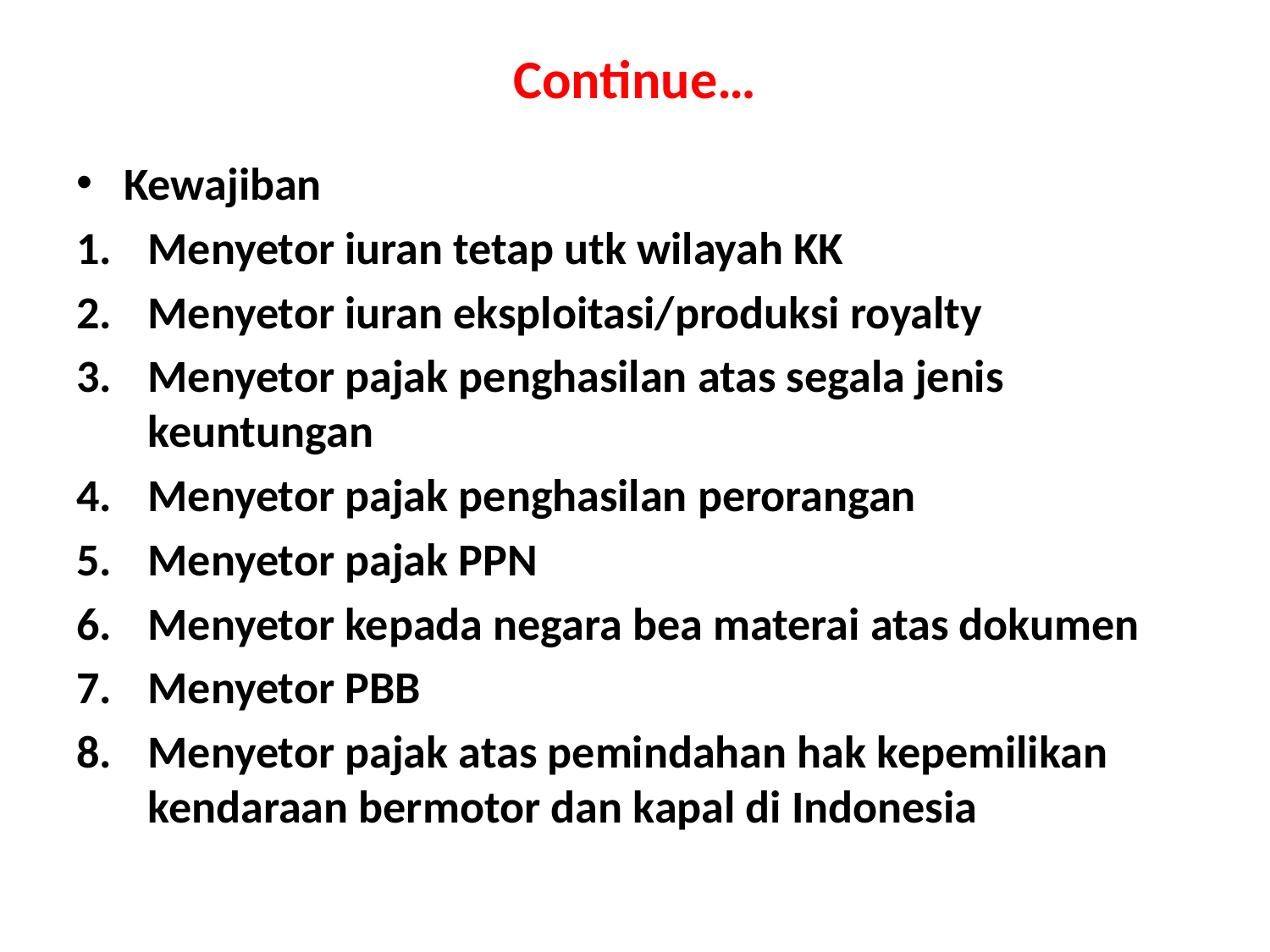

# Continue…
Kewajiban
Menyetor iuran tetap utk wilayah KK
Menyetor iuran eksploitasi/produksi royalty
Menyetor pajak penghasilan atas segala jenis keuntungan
Menyetor pajak penghasilan perorangan
Menyetor pajak PPN
Menyetor kepada negara bea materai atas dokumen
Menyetor PBB
Menyetor pajak atas pemindahan hak kepemilikan kendaraan bermotor dan kapal di Indonesia